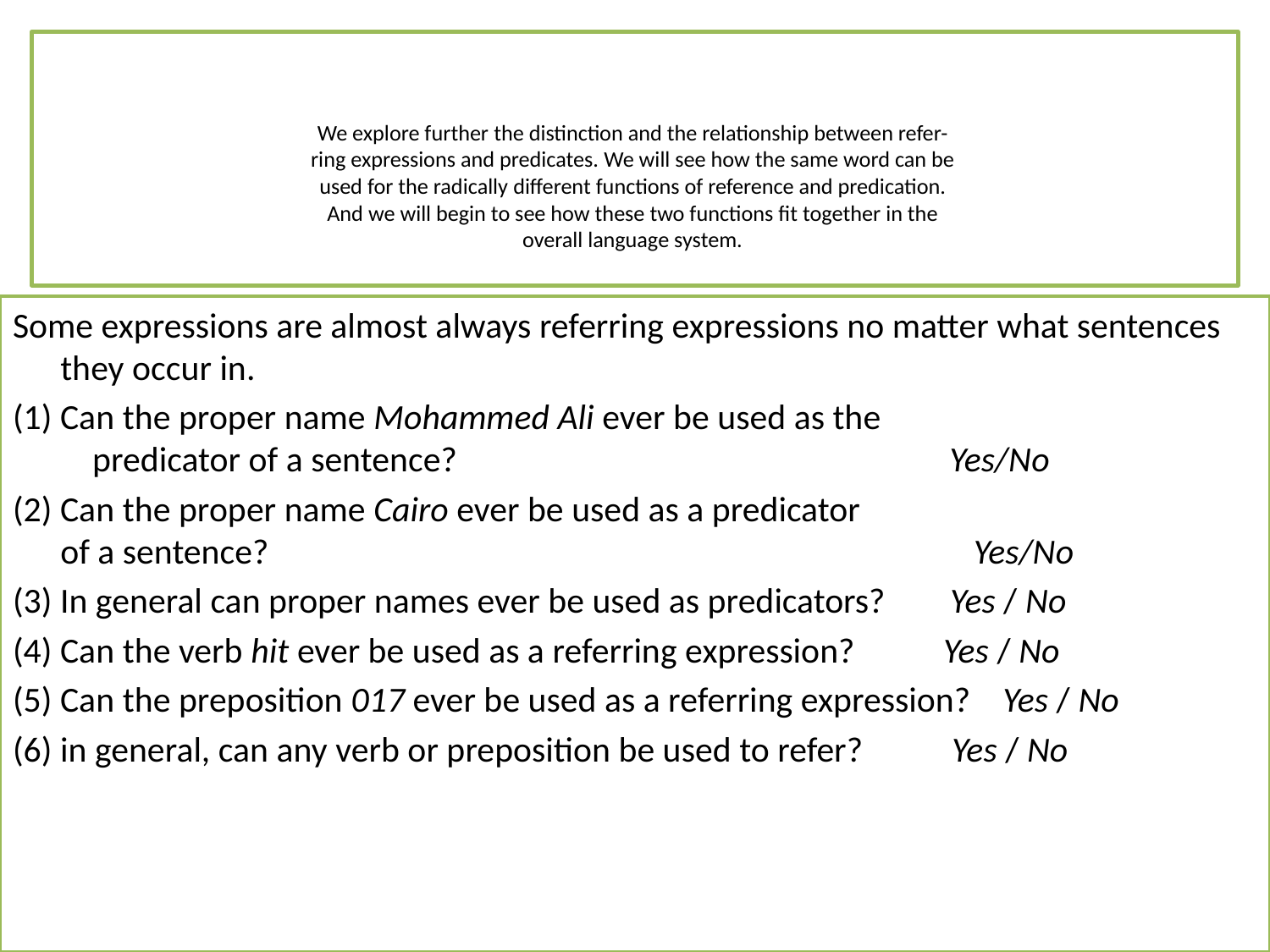

# We explore further the distinction and the relationship between refer- ring expressions and predicates. We will see how the same word can be used for the radically different functions of reference and predication. And we will begin to see how these two functions fit together in the overall language system.
Some expressions are almost always referring expressions no matter what sentences they occur in.
(1) Can the proper name Mohammed Ali ever be used as the
    predicator of a sentence?                                        		Yes/No
(2) Can the proper name Cairo ever be used as a predicator
of a sentence?                                               			   Yes/No
(3) In general can proper names ever be used as predicators?        Yes / No
(4) Can the verb hit ever be used as a referring expression?           Yes / No
(5) Can the preposition 017 ever be used as a referring expression?    Yes / No
(6) in general, can any verb or preposition be used to refer?           Yes / No